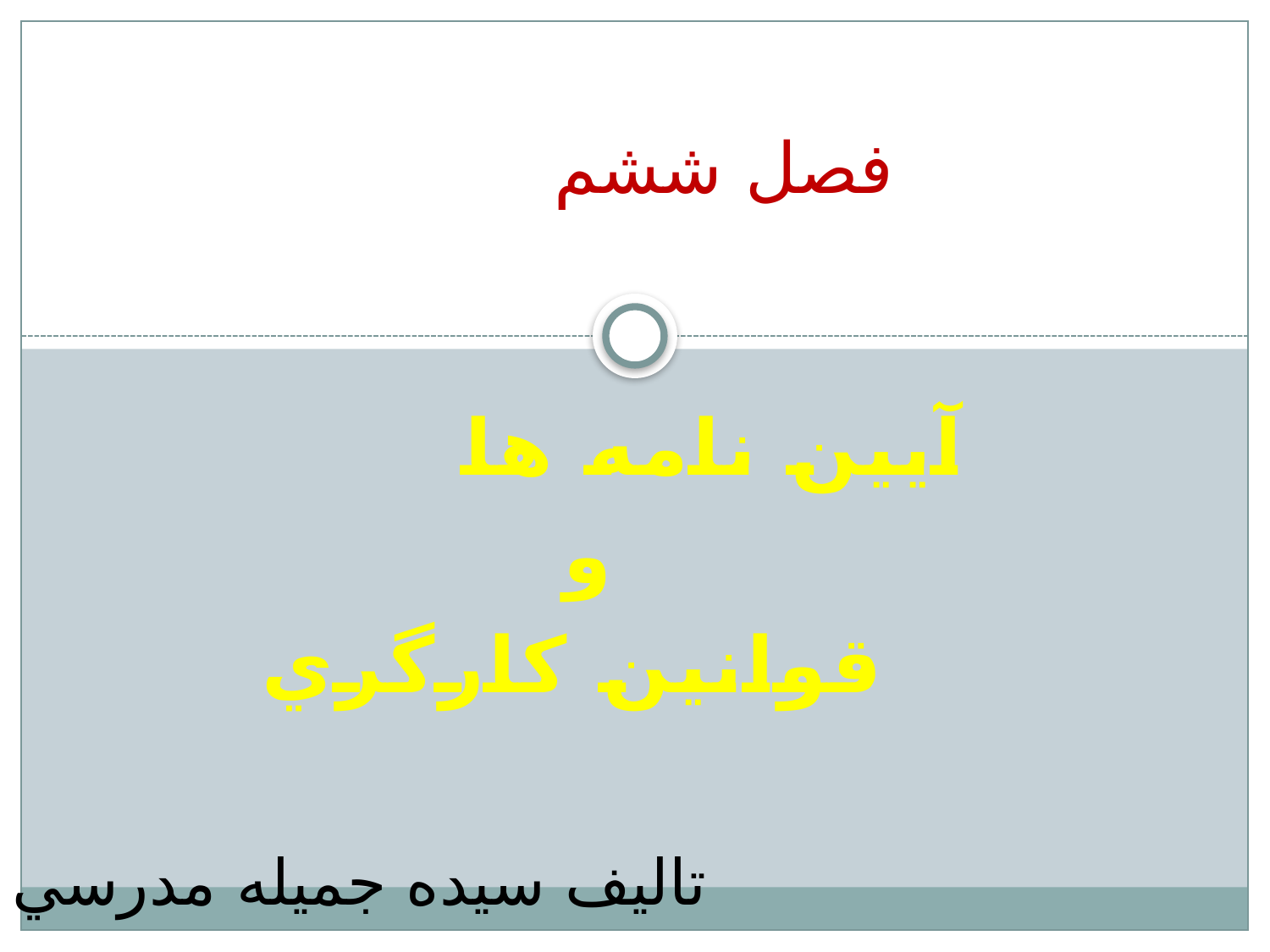

فصل ششم
آيين نامه ها
   و
    قوانين كارگري
تاليف سيده جميله مدرسي